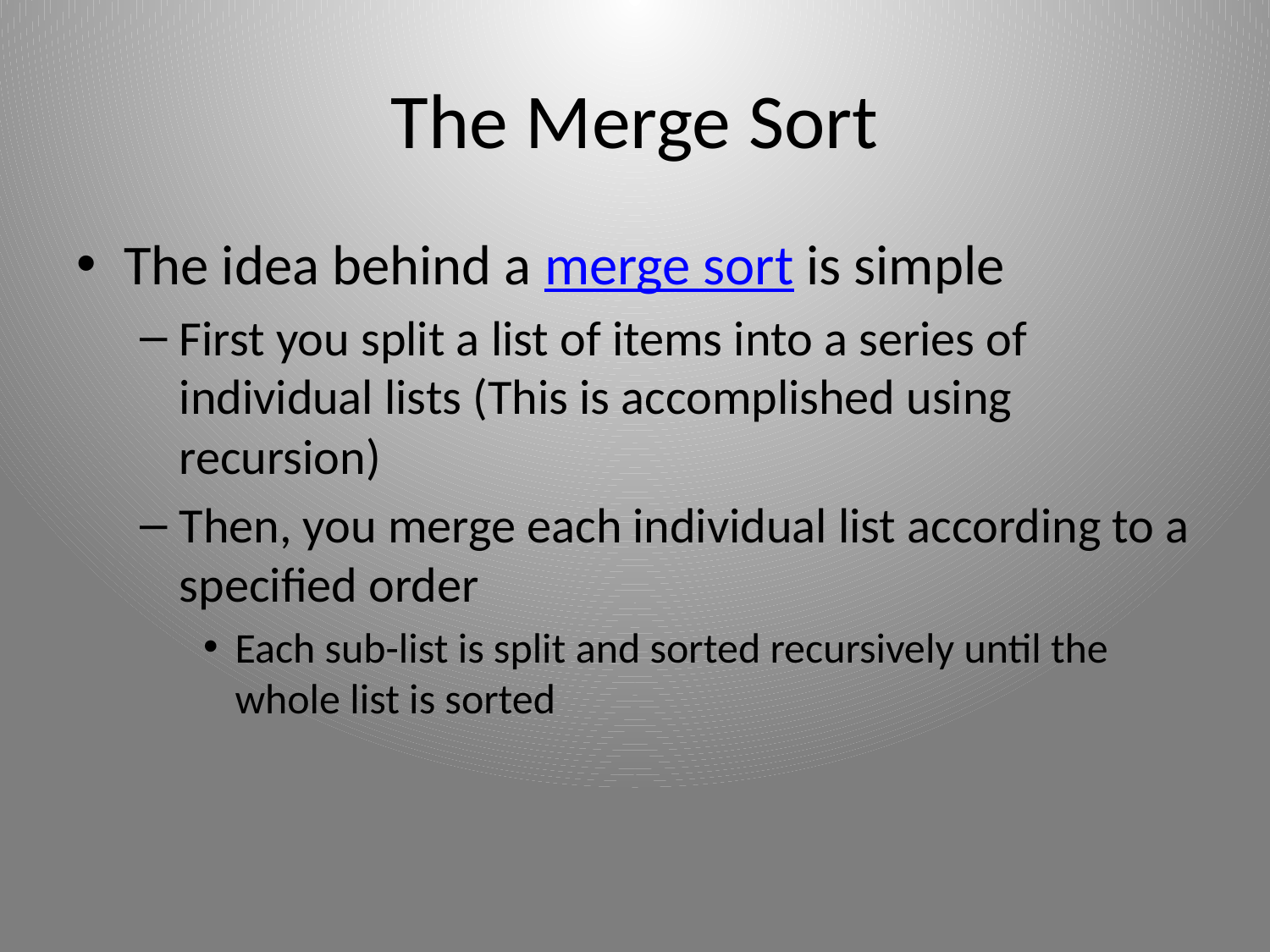

# The Merge Sort
The idea behind a merge sort is simple
First you split a list of items into a series of individual lists (This is accomplished using recursion)
Then, you merge each individual list according to a specified order
Each sub-list is split and sorted recursively until the whole list is sorted